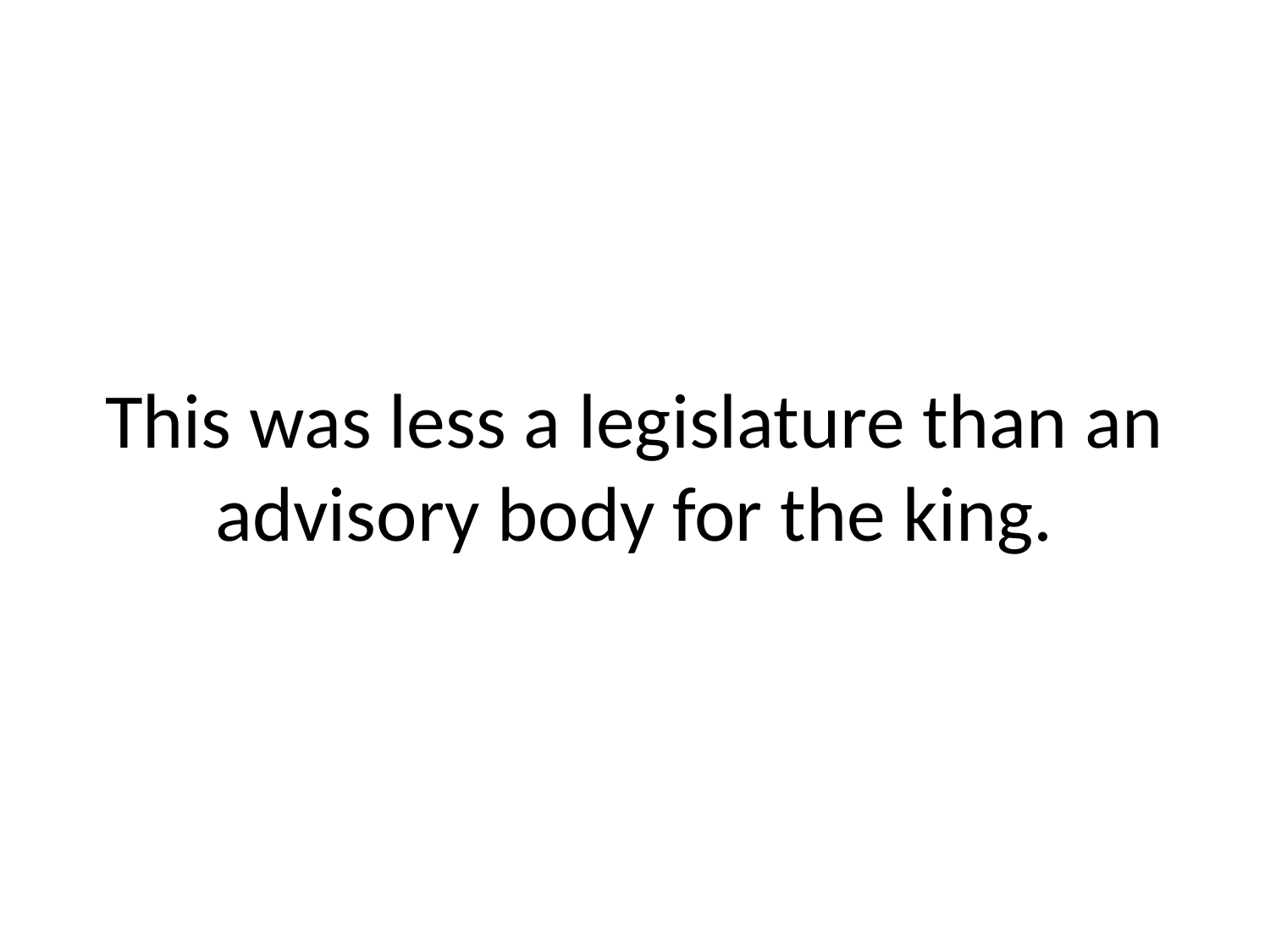

# This was less a legislature than an advisory body for the king.